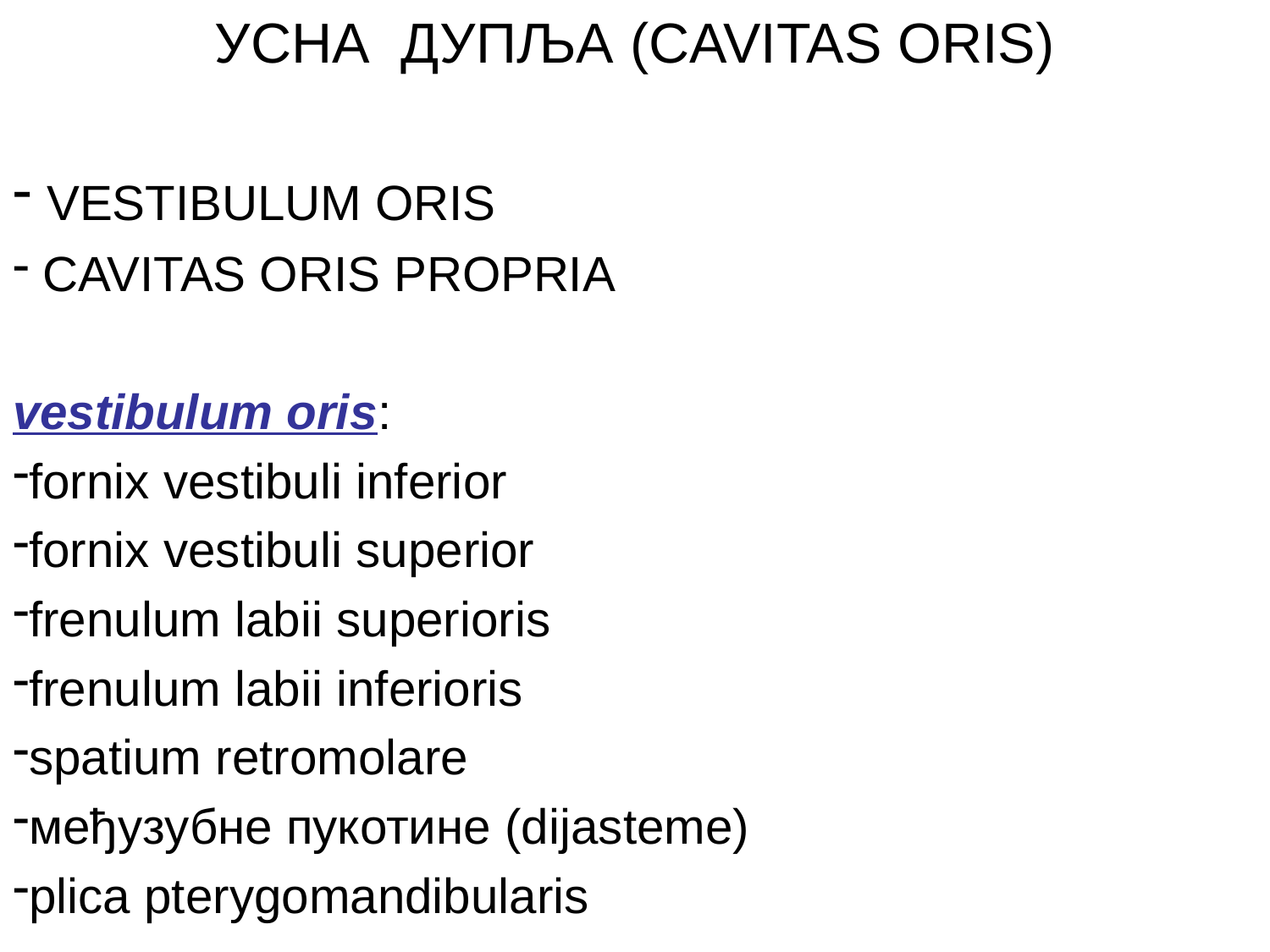

УСНА  ДУПЉА (CAVITAS ORIS)

 VESTIBULUM ORIS
 CAVITAS ORIS PROPRIA

vestibulum oris:
fornix vestibuli inferior
fornix vestibuli superior
frenulum labii superioris
frenulum labii inferioris
spatium retromolare
међузубне пукотине (dijasteme)
plica pterygomandibularis